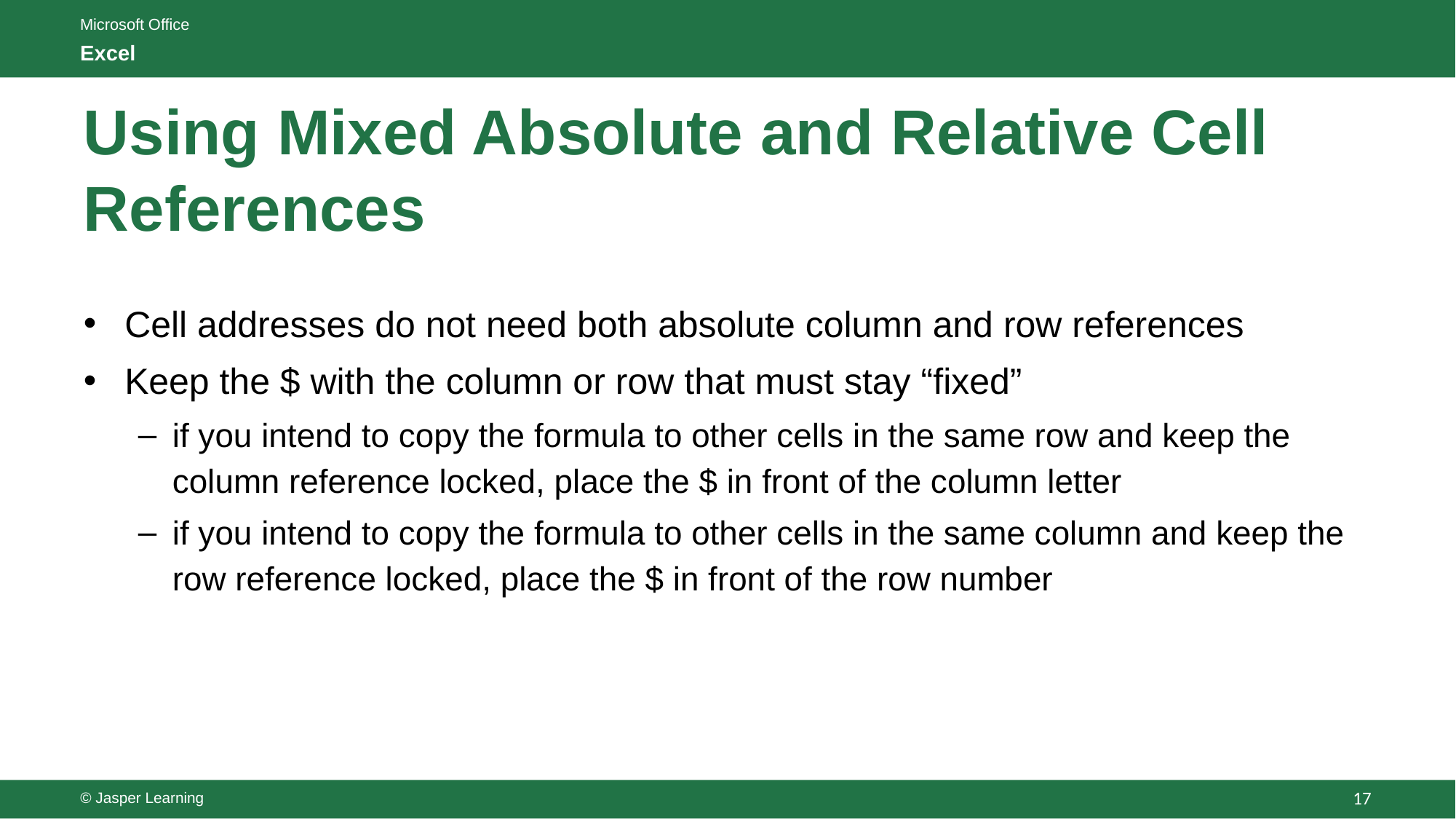

# Using Mixed Absolute and Relative Cell References
Cell addresses do not need both absolute column and row references
Keep the $ with the column or row that must stay “fixed”
if you intend to copy the formula to other cells in the same row and keep the column reference locked, place the $ in front of the column letter
if you intend to copy the formula to other cells in the same column and keep the row reference locked, place the $ in front of the row number
© Jasper Learning
17